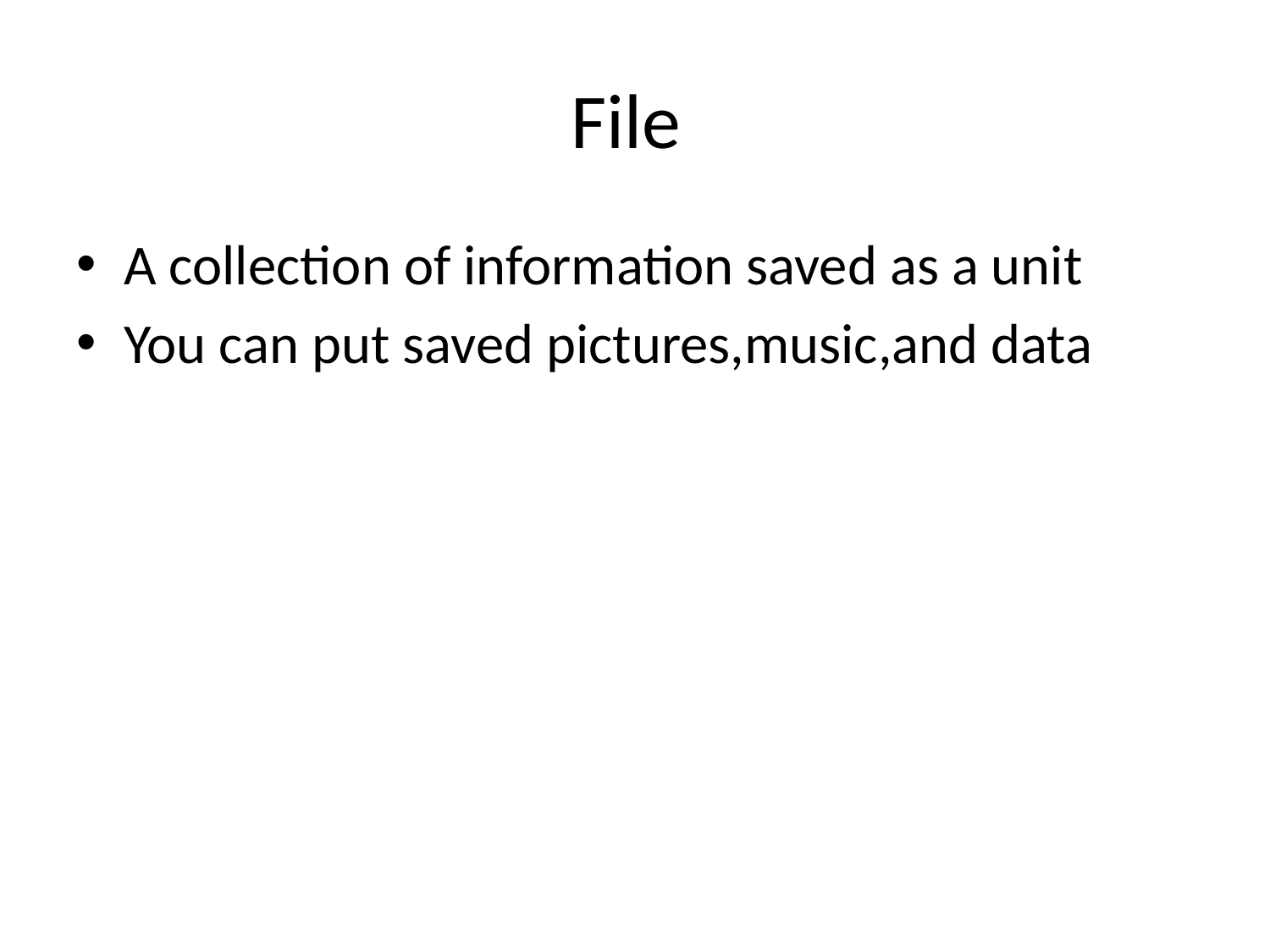

# File
A collection of information saved as a unit
You can put saved pictures,music,and data